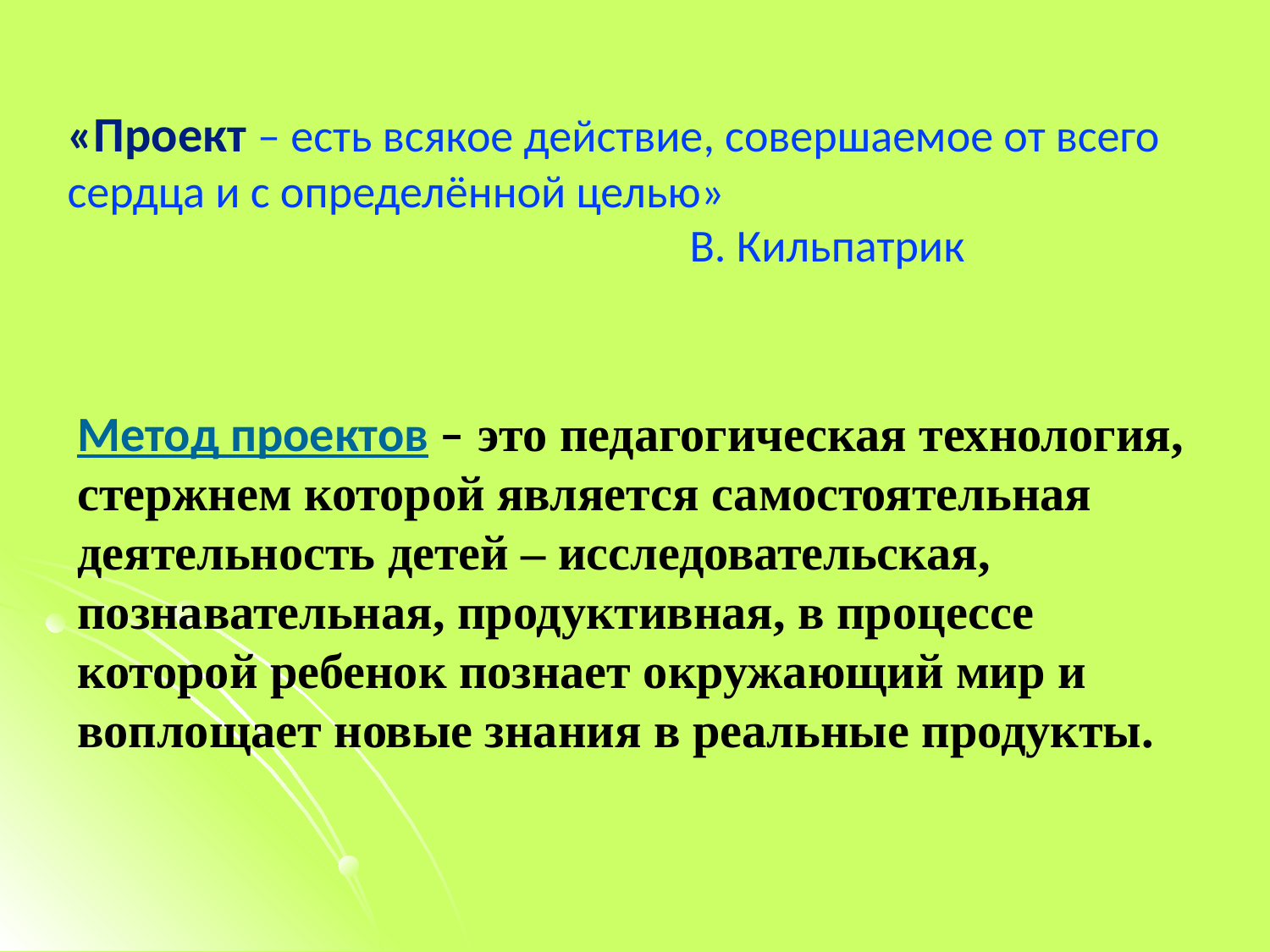

«Проект – есть всякое действие, совершаемое от всего сердца и с определённой целью»
                                                            В. Кильпатрик
Метод проектов – это педагогическая технология, стержнем которой является самостоятельная деятельность детей – исследовательская, познавательная, продуктивная, в процессе которой ребенок познает окружающий мир и воплощает новые знания в реальные продукты.